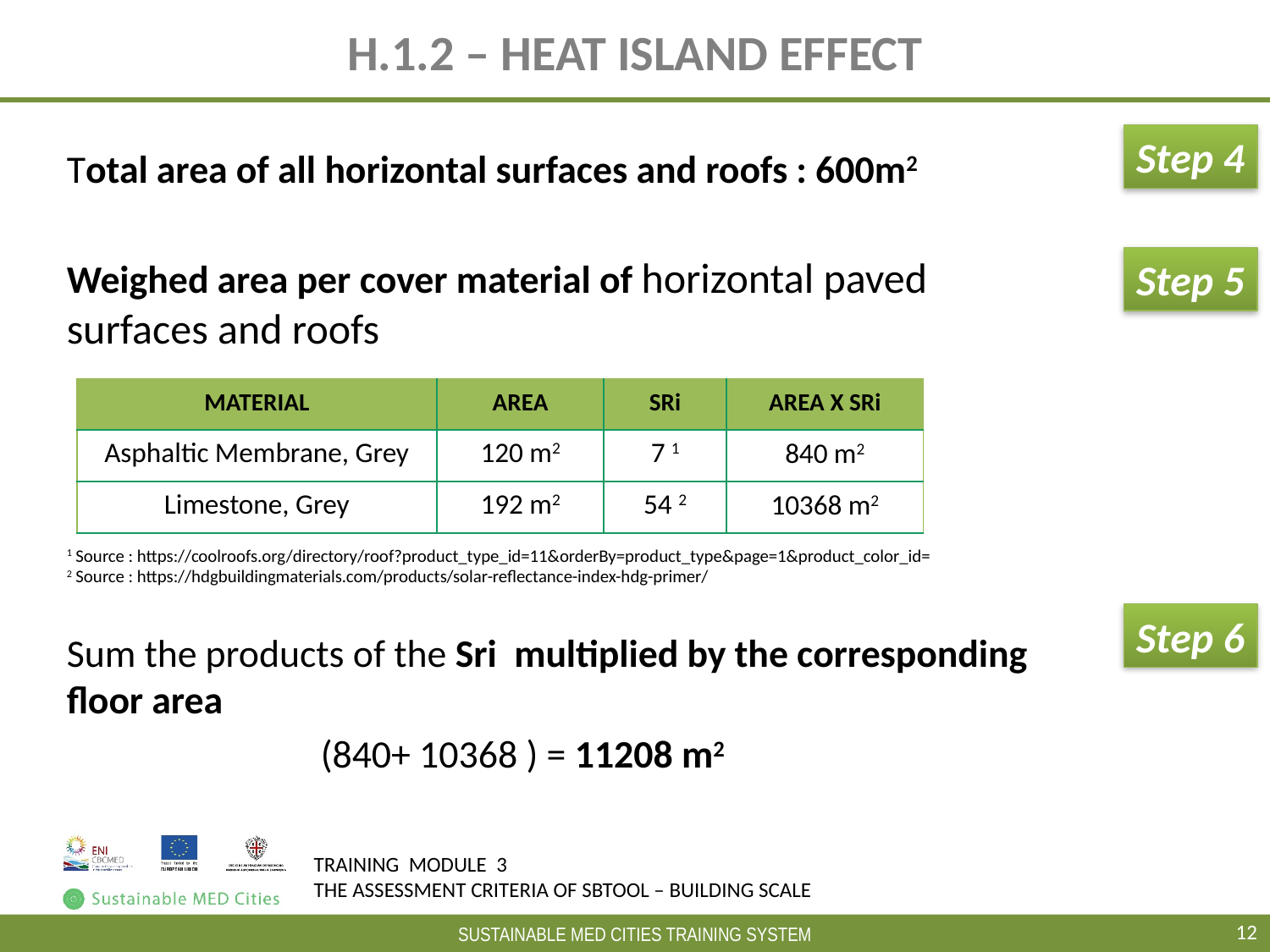

# H.1.2 – HEAT ISLAND EFFECT
Step 4
Total area of all horizontal surfaces and roofs : 600m2
Weighed area per cover material of horizontal paved surfaces and roofs
Step 5
| Material | Area | SRi | Area x SRi |
| --- | --- | --- | --- |
| Asphaltic Membrane, Grey | 120 m2 | 7 1 | 840 m2 |
| Limestone, Grey | 192 m2 | 54 2 | 10368 m2 |
1 Source : https://coolroofs.org/directory/roof?product_type_id=11&orderBy=product_type&page=1&product_color_id=
2 Source : https://hdgbuildingmaterials.com/products/solar-reflectance-index-hdg-primer/

Step 6
Sum the products of the Sri  multiplied by the corresponding floor area
		(840+ 10368 ) = 11208 m2
12